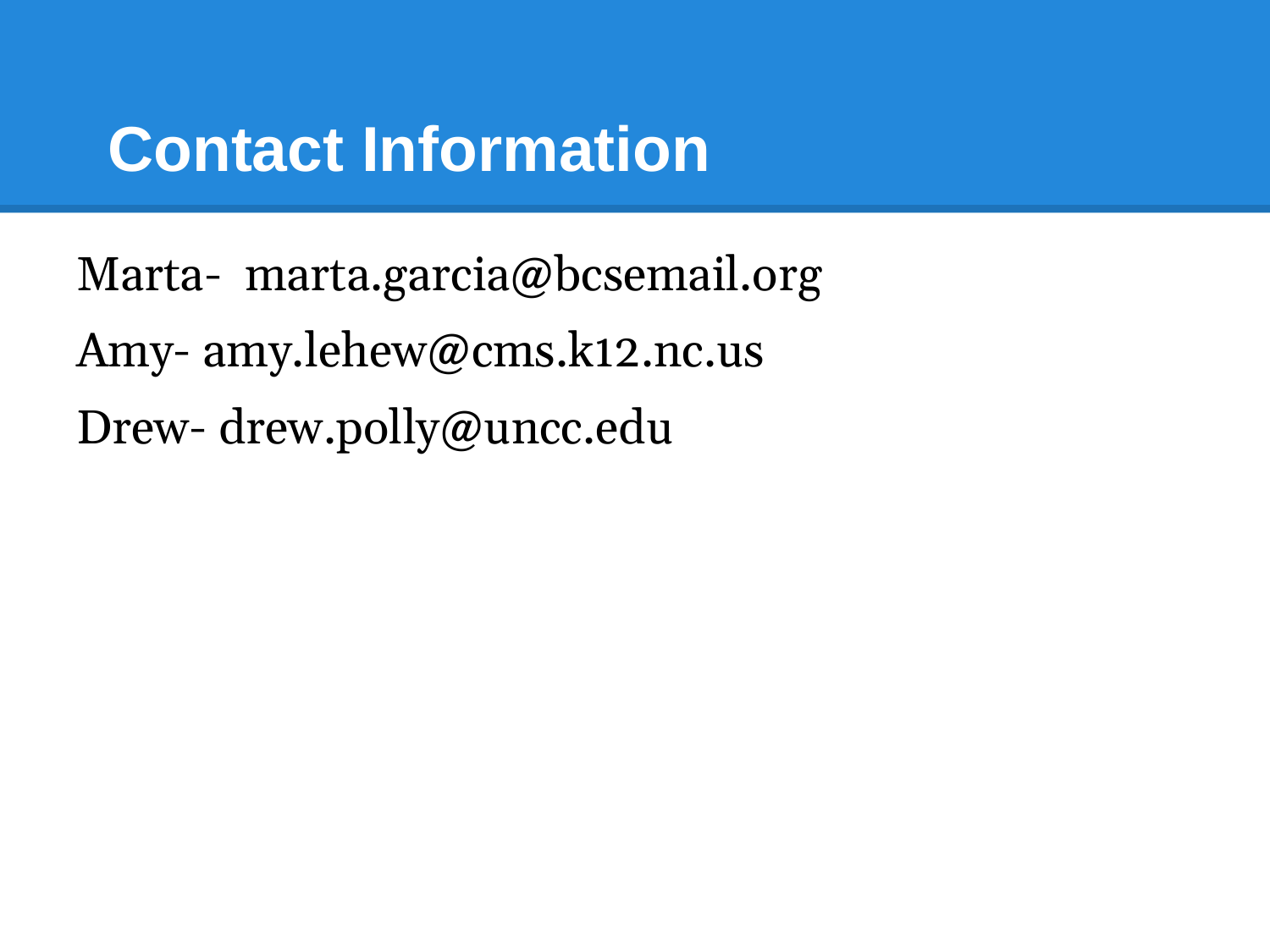

# Contact Information
Marta-  marta.garcia@bcsemail.org
Amy- amy.lehew@cms.k12.nc.us
Drew- drew.polly@uncc.edu